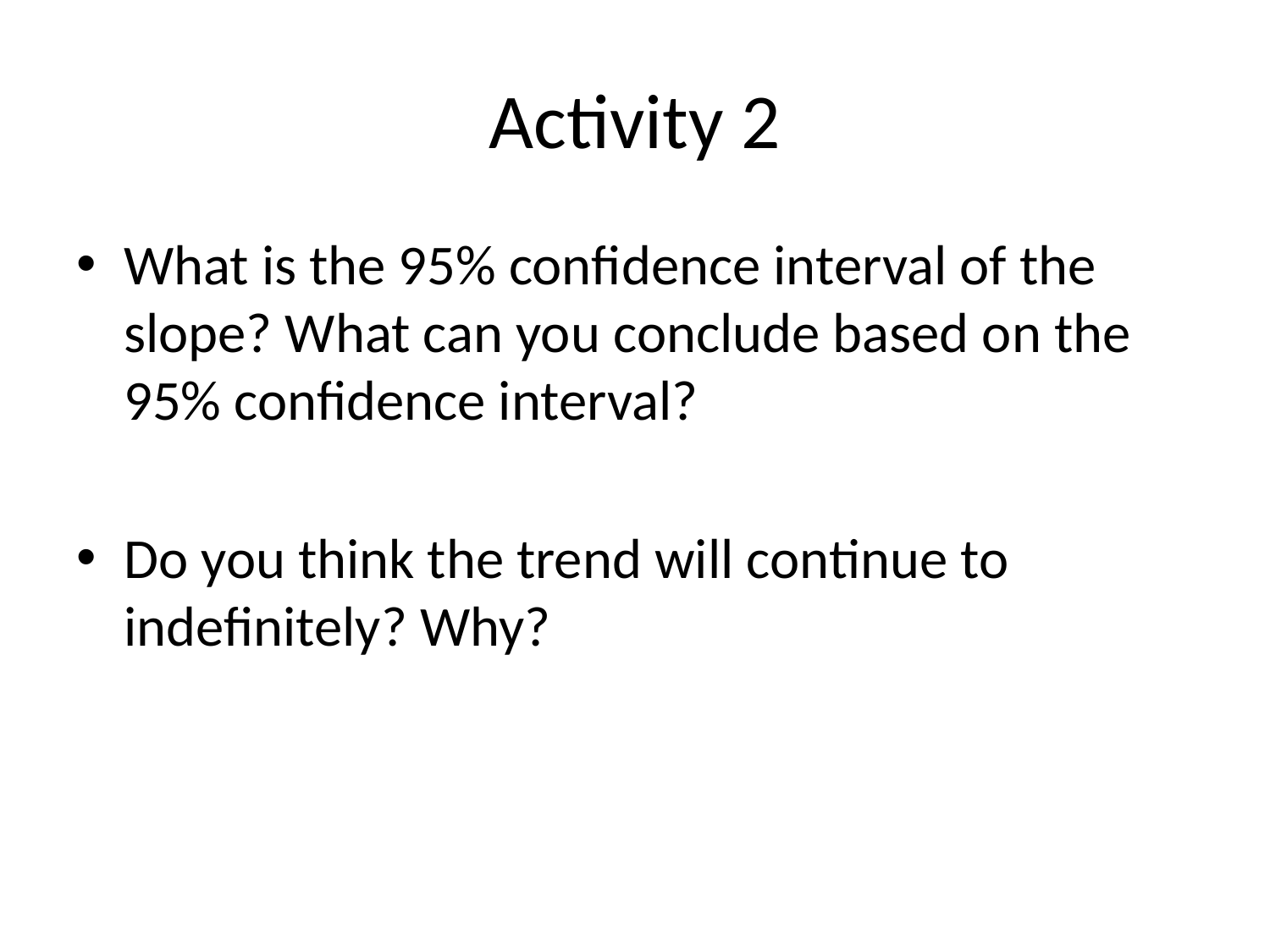

# Activity 2
What is the 95% confidence interval of the slope? What can you conclude based on the 95% confidence interval?

Do you think the trend will continue to indefinitely? Why?